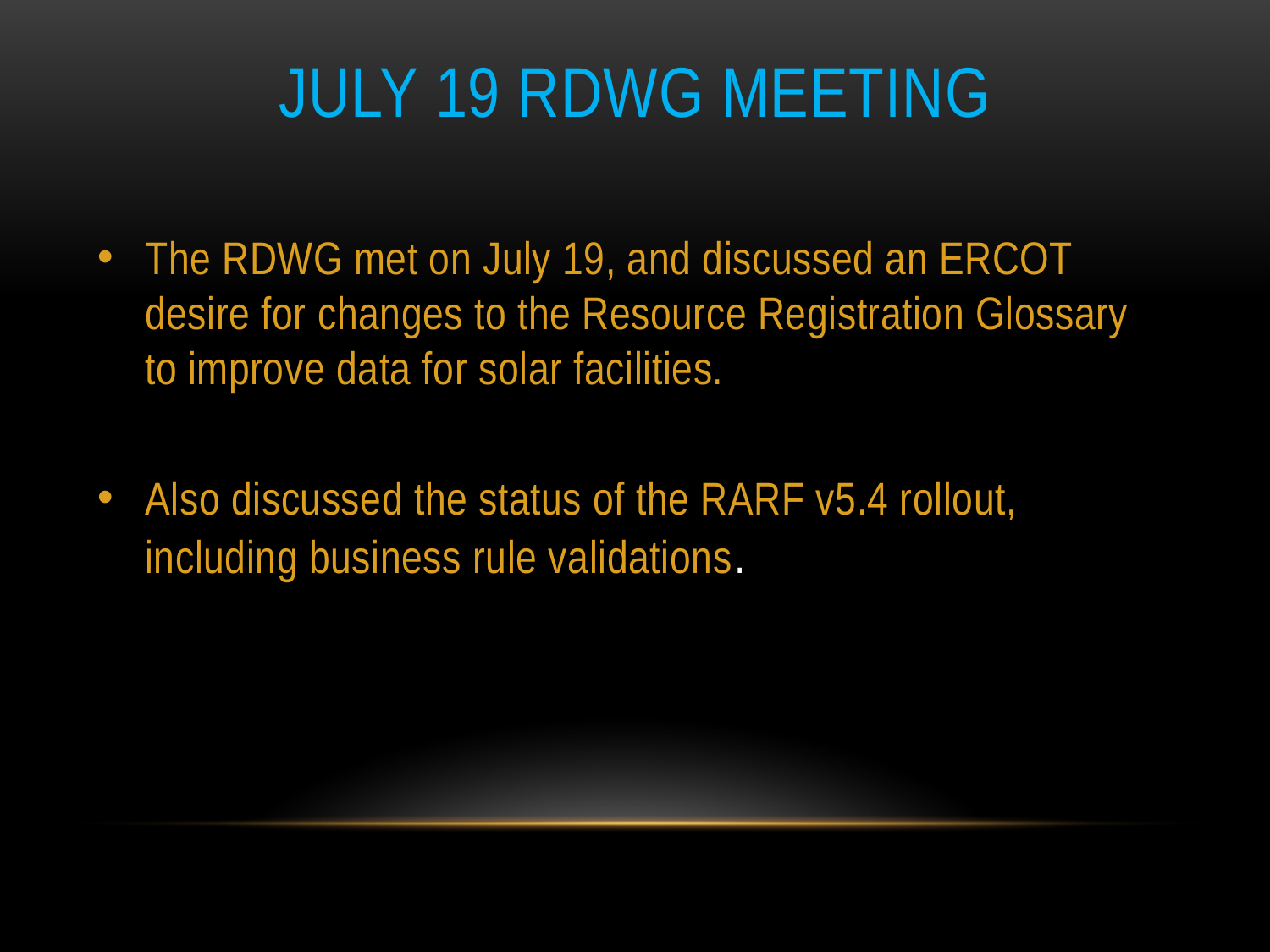

# July 19 RDWG Meeting
The RDWG met on July 19, and discussed an ERCOT desire for changes to the Resource Registration Glossary to improve data for solar facilities.
Also discussed the status of the RARF v5.4 rollout, including business rule validations.